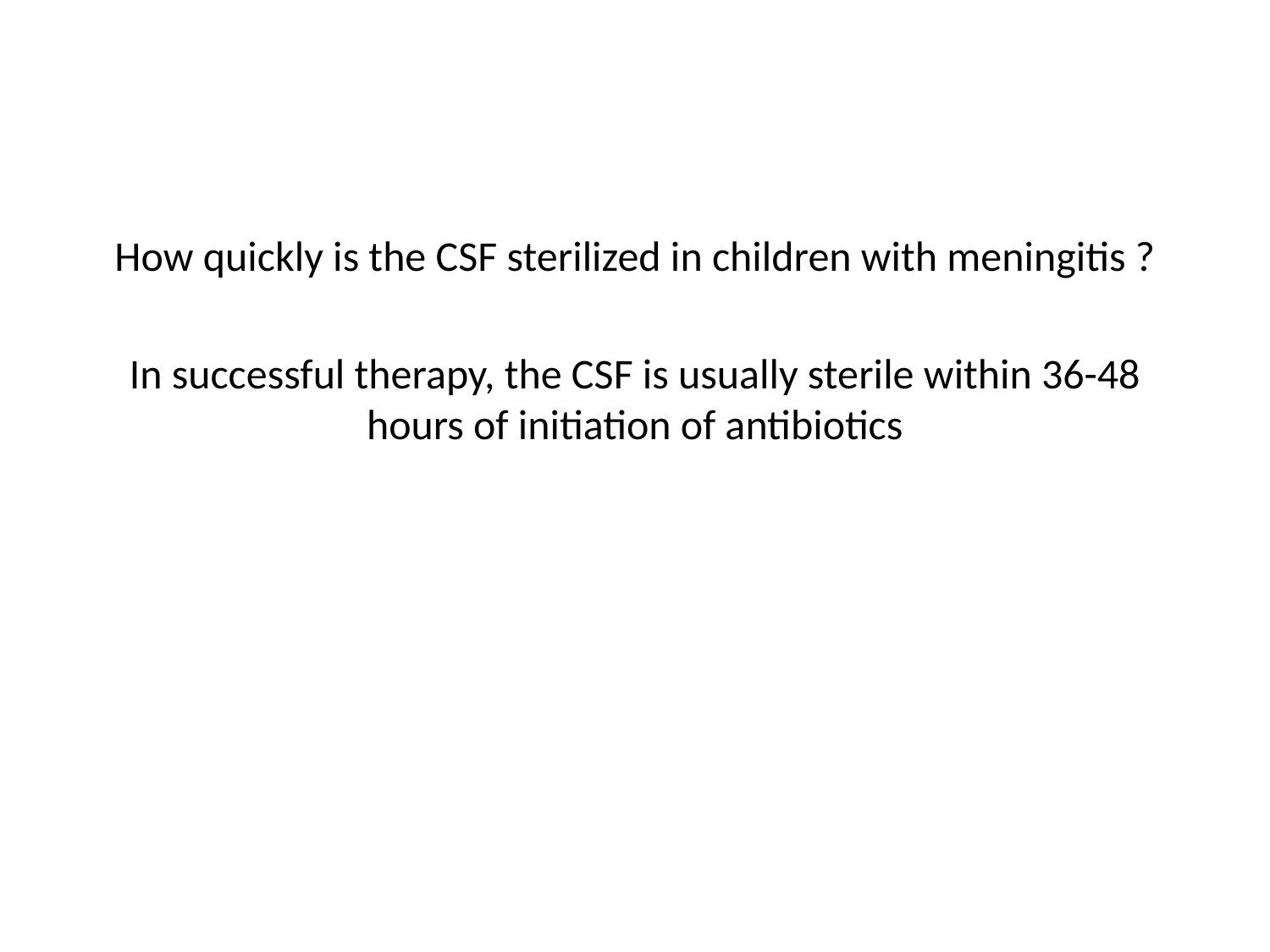

#
How quickly is the CSF sterilized in children with meningitis ?

In successful therapy, the CSF is usually sterile within 36-48 hours of initiation of antibiotics